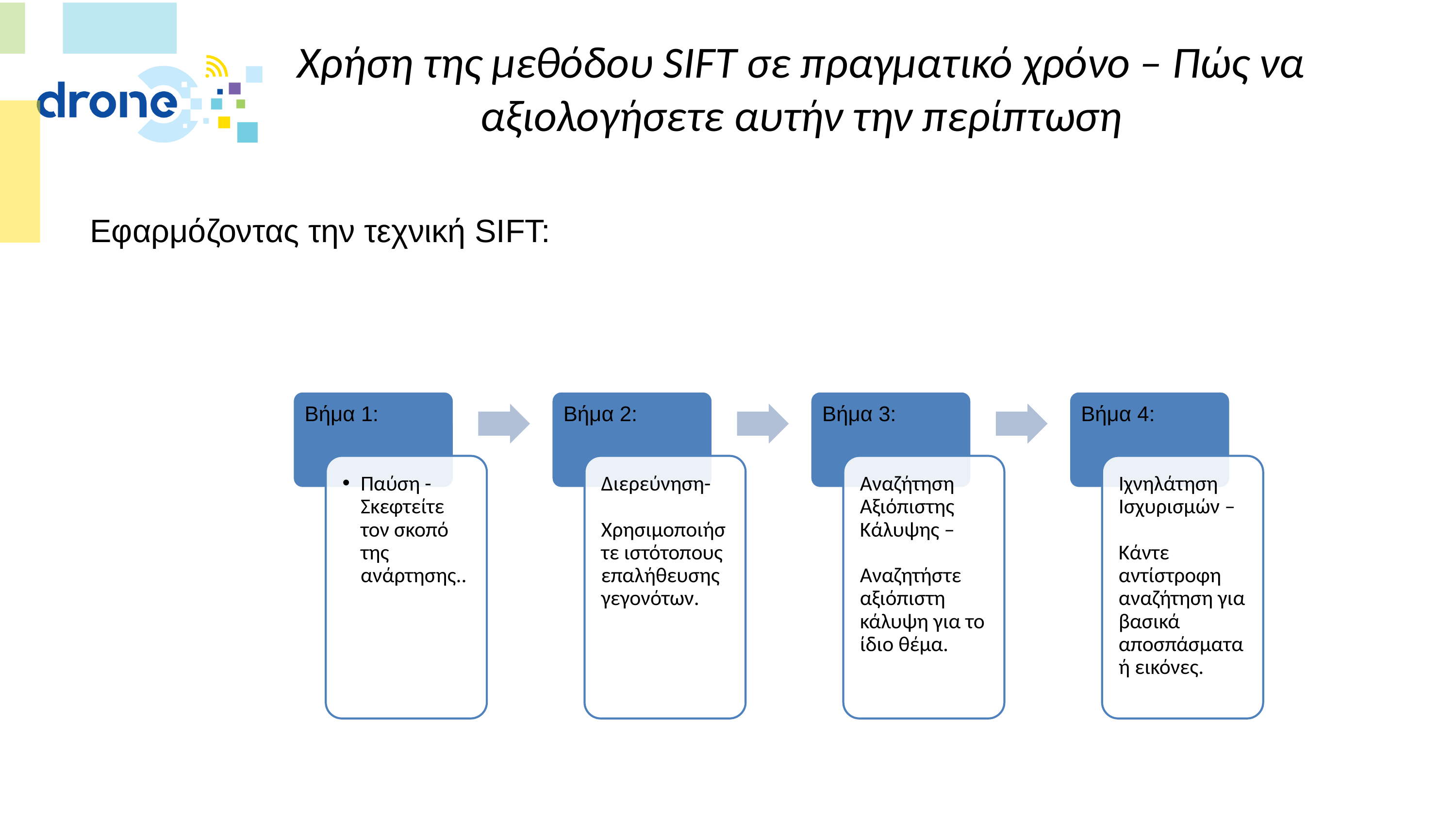

# Χρήση της μεθόδου SIFT σε πραγματικό χρόνο – Πώς να αξιολογήσετε αυτήν την περίπτωση

Εφαρμόζοντας την τεχνική SIFT:

Βήμα 1:

Βήμα 2:

Βήμα 3:

Βήμα 4:

Παύση -Σκεφτείτε τον σκοπό της ανάρτησης..
Διερεύνηση-
 Χρησιμοποιήστε ιστότοπους επαλήθευσης γεγονότων.
Αναζήτηση Αξιόπιστης Κάλυψης –

Αναζητήστε αξιόπιστη κάλυψη για το ίδιο θέμα.
Ιχνηλάτηση Ισχυρισμών –

Κάντε αντίστροφη αναζήτηση για βασικά αποσπάσματα ή εικόνες.